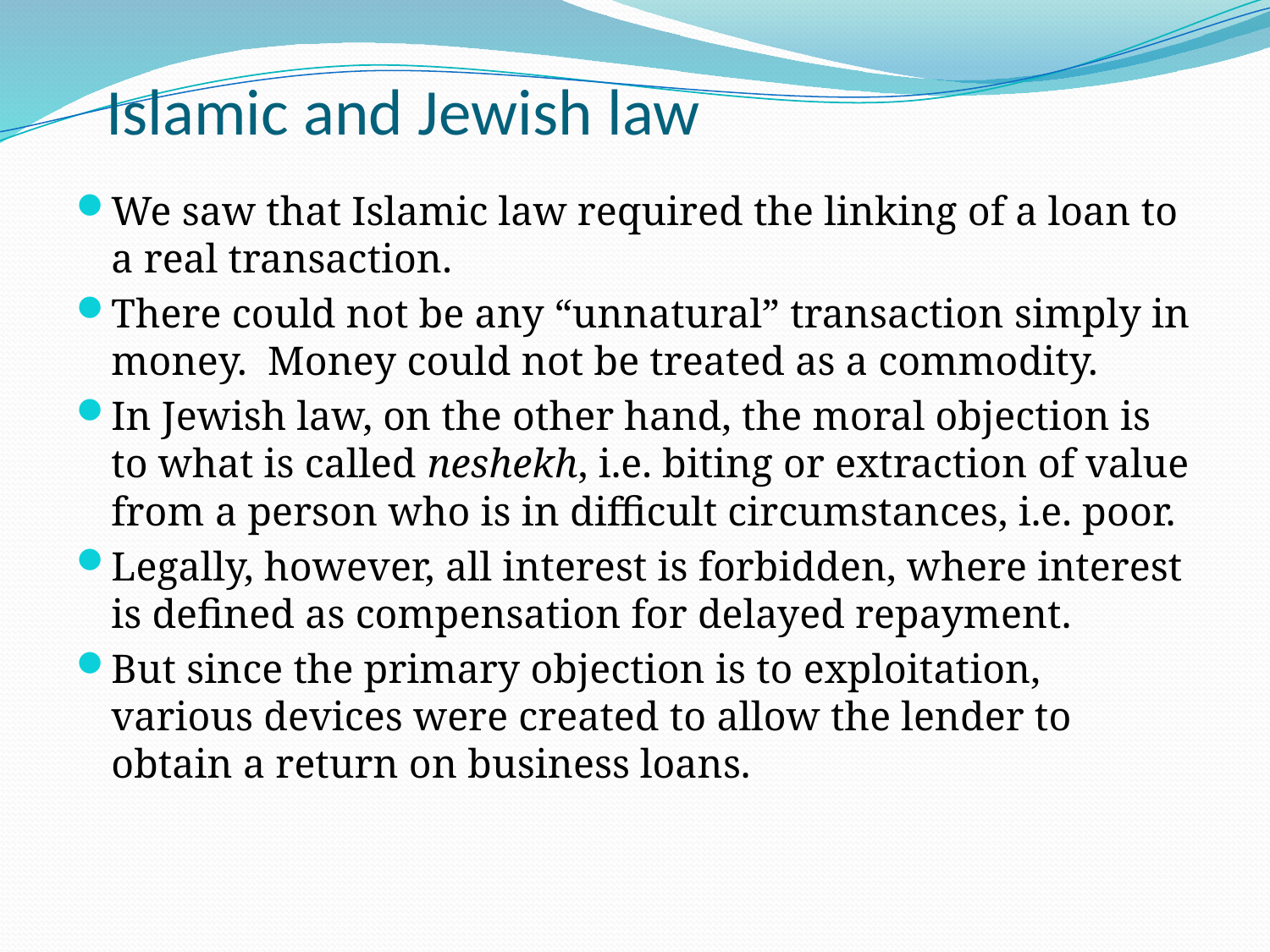

# Islamic and Jewish law
We saw that Islamic law required the linking of a loan to a real transaction.
There could not be any “unnatural” transaction simply in money.  Money could not be treated as a commodity.
In Jewish law, on the other hand, the moral objection is to what is called neshekh, i.e. biting or extraction of value from a person who is in difficult circumstances, i.e. poor.
Legally, however, all interest is forbidden, where interest is defined as compensation for delayed repayment.
But since the primary objection is to exploitation, various devices were created to allow the lender to obtain a return on business loans.